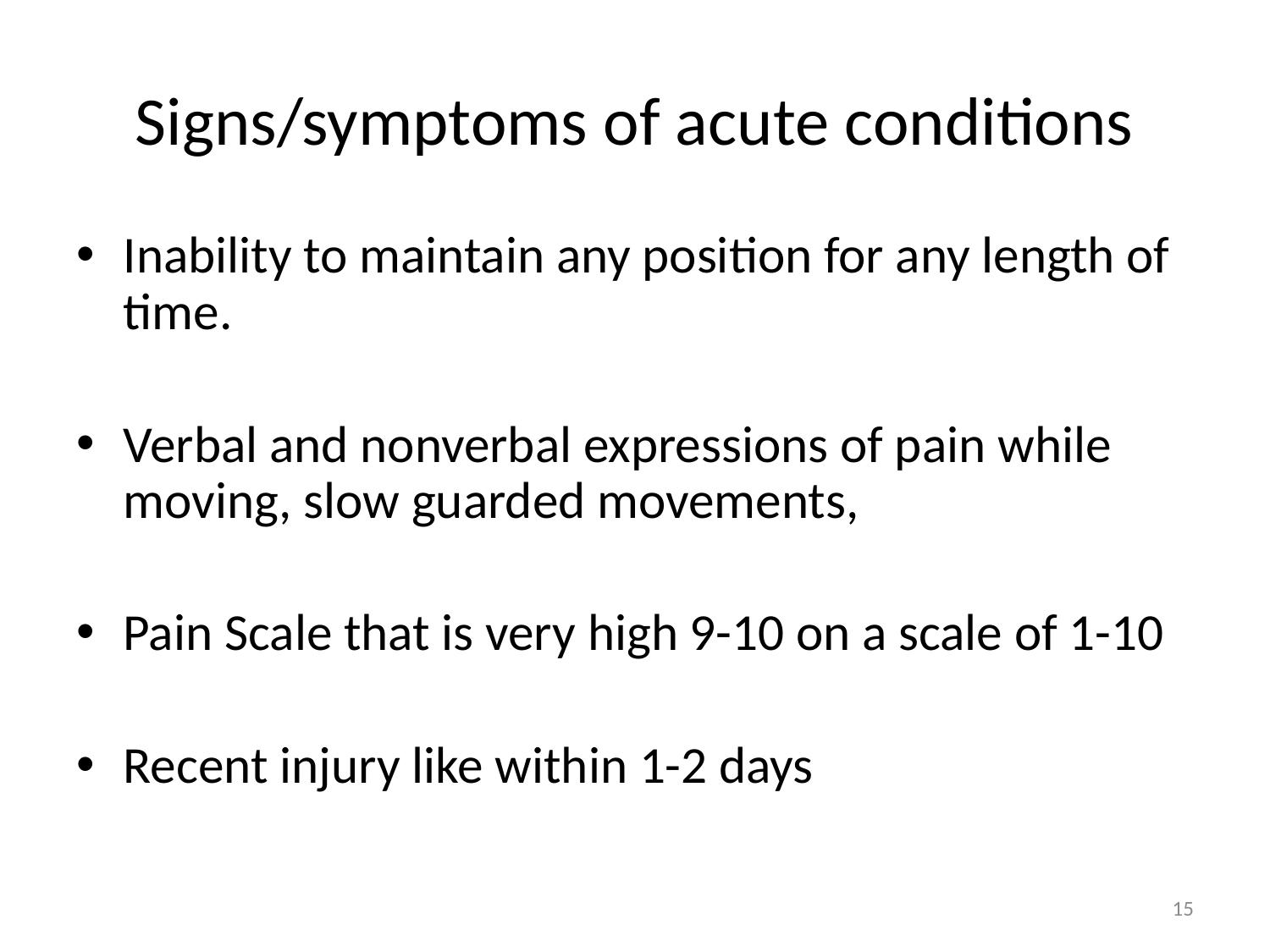

# Signs/symptoms of acute conditions
Inability to maintain any position for any length of time.

Verbal and nonverbal expressions of pain while moving, slow guarded movements,

Pain Scale that is very high 9-10 on a scale of 1-10

Recent injury like within 1-2 days
15